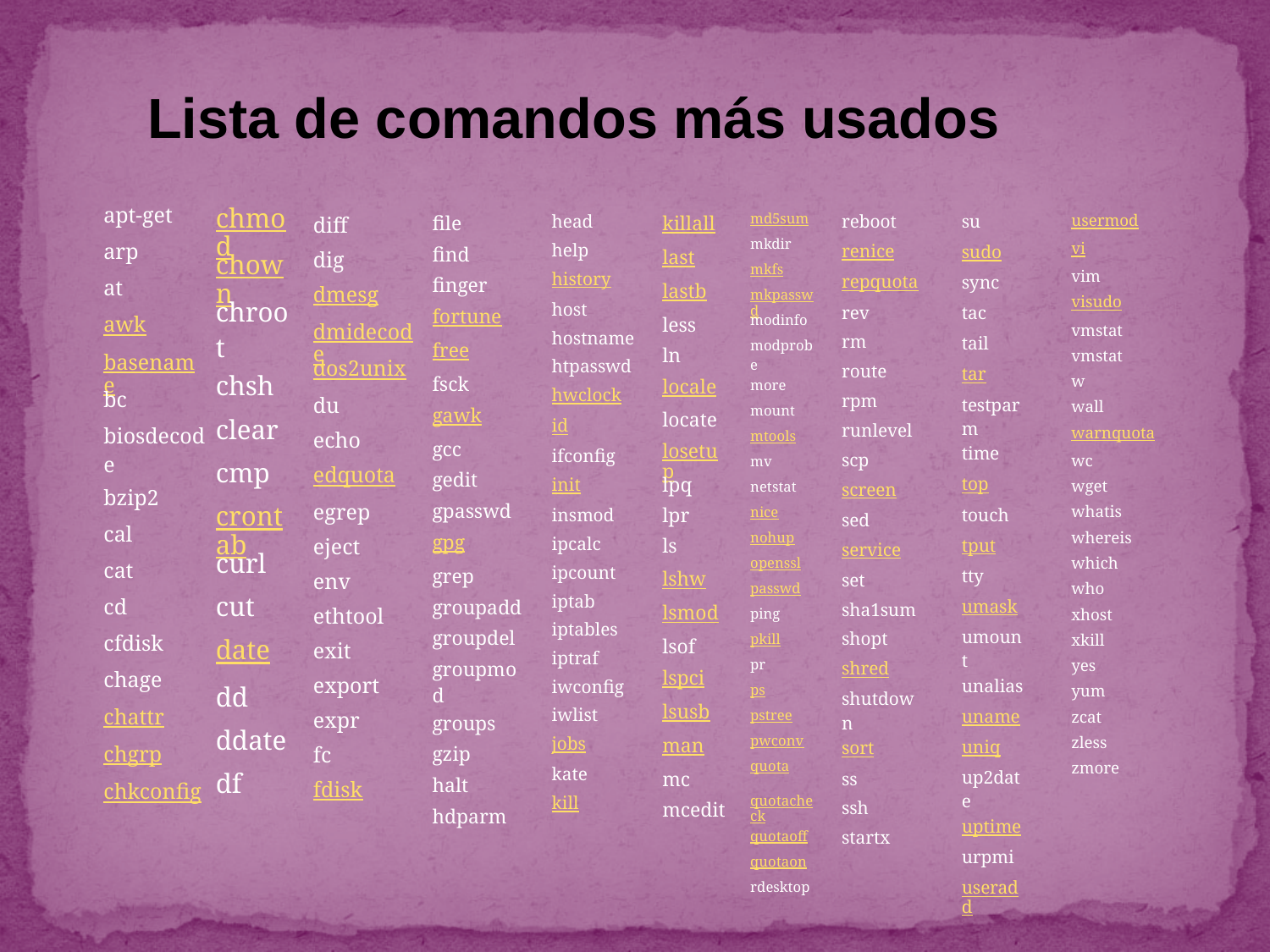

Lista de comandos más usados
| chmod |
| --- |
| chown |
| chroot |
| chsh |
| clear |
| cmp |
| crontab |
| curl |
| cut |
| date |
| dd |
| ddate |
| df |
| apt-get |
| --- |
| arp |
| at |
| awk |
| basename |
| bc |
| biosdecode |
| bzip2 |
| cal |
| cat |
| cd |
| cfdisk |
| chage |
| chattr |
| chgrp |
| chkconfig |
| diff |
| --- |
| dig |
| dmesg |
| dmidecode |
| dos2unix |
| du |
| echo |
| edquota |
| egrep |
| eject |
| env |
| ethtool |
| exit |
| export |
| expr |
| fc |
| fdisk |
| reboot |
| --- |
| renice |
| repquota |
| rev |
| rm |
| route |
| rpm |
| runlevel |
| scp |
| screen |
| sed |
| service |
| set |
| sha1sum |
| shopt |
| shred |
| shutdown |
| sort |
| ss |
| ssh |
| startx |
| file |
| --- |
| find |
| finger |
| fortune |
| free |
| fsck |
| gawk |
| gcc |
| gedit |
| gpasswd |
| gpg |
| grep |
| groupadd |
| groupdel |
| groupmod |
| groups |
| gzip |
| halt |
| hdparm |
| killall |
| --- |
| last |
| lastb |
| less |
| ln |
| locale |
| locate |
| losetup |
| lpq |
| lpr |
| ls |
| lshw |
| lsmod |
| lsof |
| lspci |
| lsusb |
| man |
| mc |
| mcedit |
| md5sum |
| --- |
| mkdir |
| mkfs |
| mkpasswd |
| modinfo |
| modprobe |
| more |
| mount |
| mtools |
| mv |
| netstat |
| nice |
| nohup |
| openssl |
| passwd |
| ping |
| pkill |
| pr |
| ps |
| pstree |
| pwconv |
| quota |
| quotacheck |
| quotaoff |
| quotaon |
| rdesktop |
| usermod |
| --- |
| vi |
| vim |
| visudo |
| vmstat |
| vmstat |
| w |
| wall |
| warnquota |
| wc |
| wget |
| whatis |
| whereis |
| which |
| who |
| xhost |
| xkill |
| yes |
| yum |
| zcat |
| zless |
| zmore |
| head |
| --- |
| help |
| history |
| host |
| hostname |
| htpasswd |
| hwclock |
| id |
| ifconfig |
| init |
| insmod |
| ipcalc |
| ipcount |
| iptab |
| iptables |
| iptraf |
| iwconfig |
| iwlist |
| jobs |
| kate |
| kill |
| su |
| --- |
| sudo |
| sync |
| tac |
| tail |
| tar |
| testparm |
| time |
| top |
| touch |
| tput |
| tty |
| umask |
| umount |
| unalias |
| uname |
| uniq |
| up2date |
| uptime |
| urpmi |
| useradd |